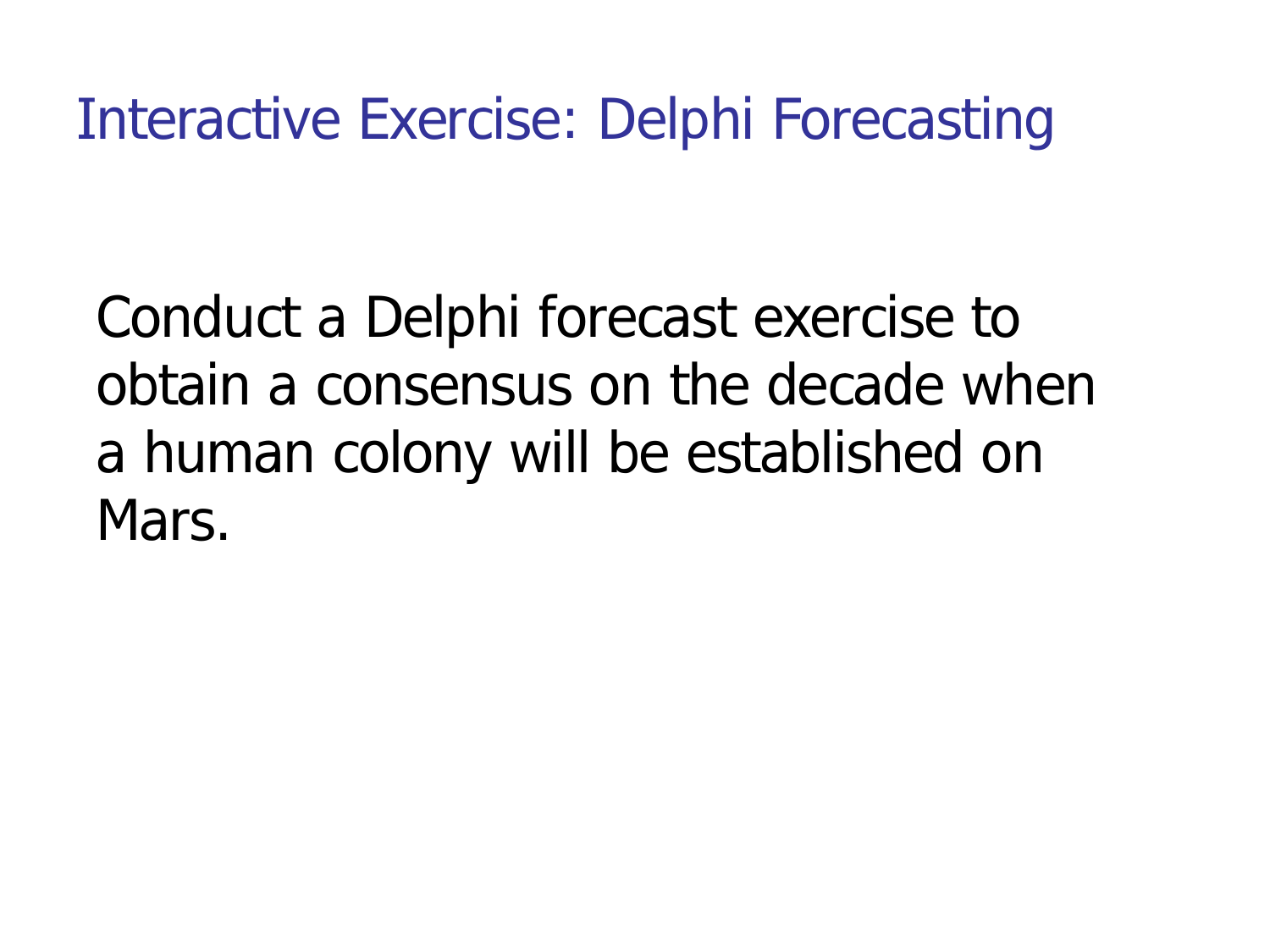

# Interactive Exercise: Delphi Forecasting
Conduct a Delphi forecast exercise to obtain a consensus on the decade when a human colony will be established on Mars.
Copyright © 2019 by The McGraw-Hill Companies, Inc. All rights reserved.
32